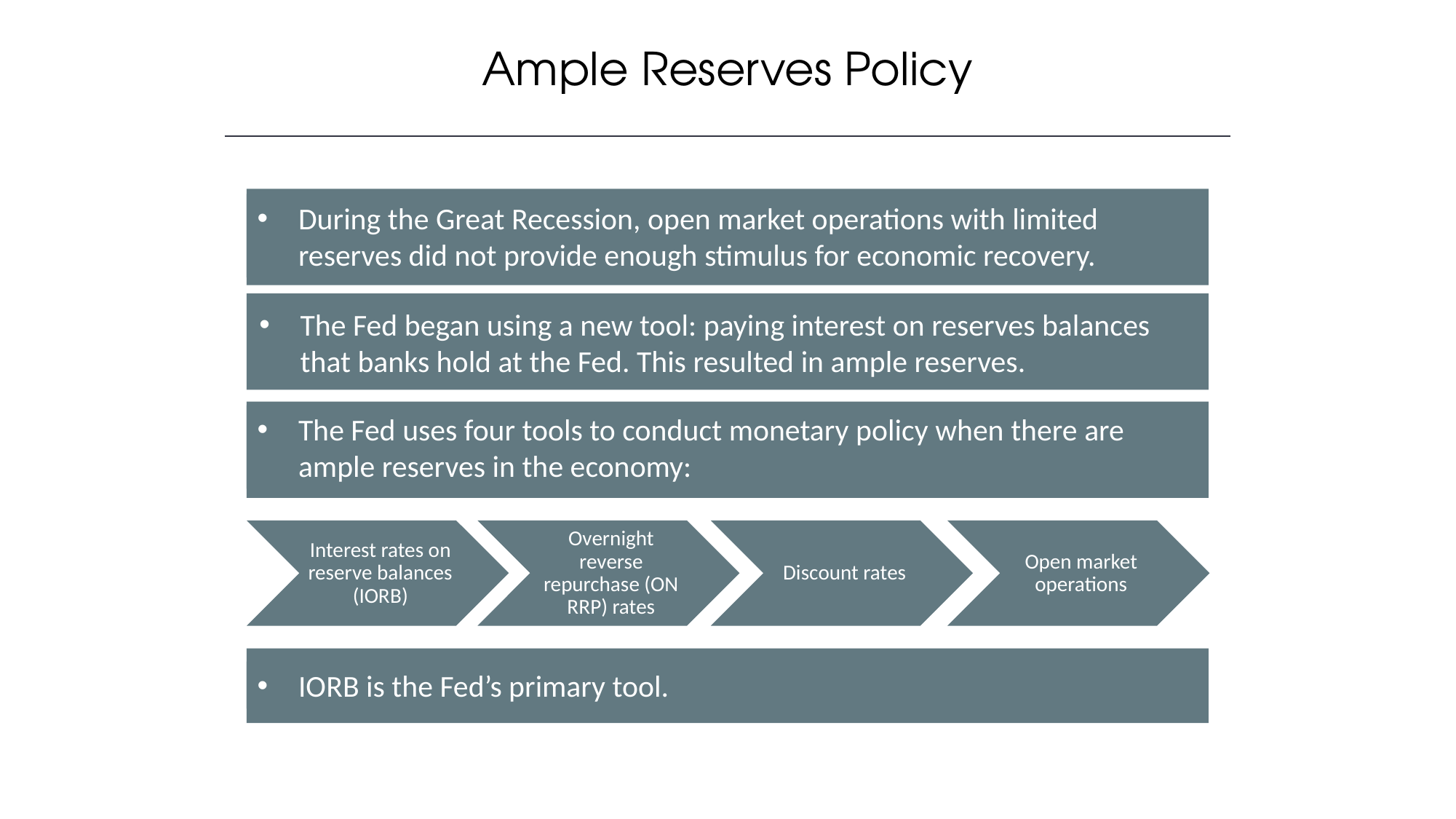

Ample Reserves Policy

During the Great Recession, open market operations with limited reserves did not provide enough stimulus for economic recovery.

The Fed began using a new tool: paying interest on reserves balances that banks hold at the Fed. This resulted in ample reserves.

The Fed uses four tools to conduct monetary policy when there are ample reserves in the economy:
Interest rates on reserve balances (IORB)
Overnight reverse repurchase (ON RRP) rates
Discount rates
Open market operations

IORB is the Fed’s primary tool.